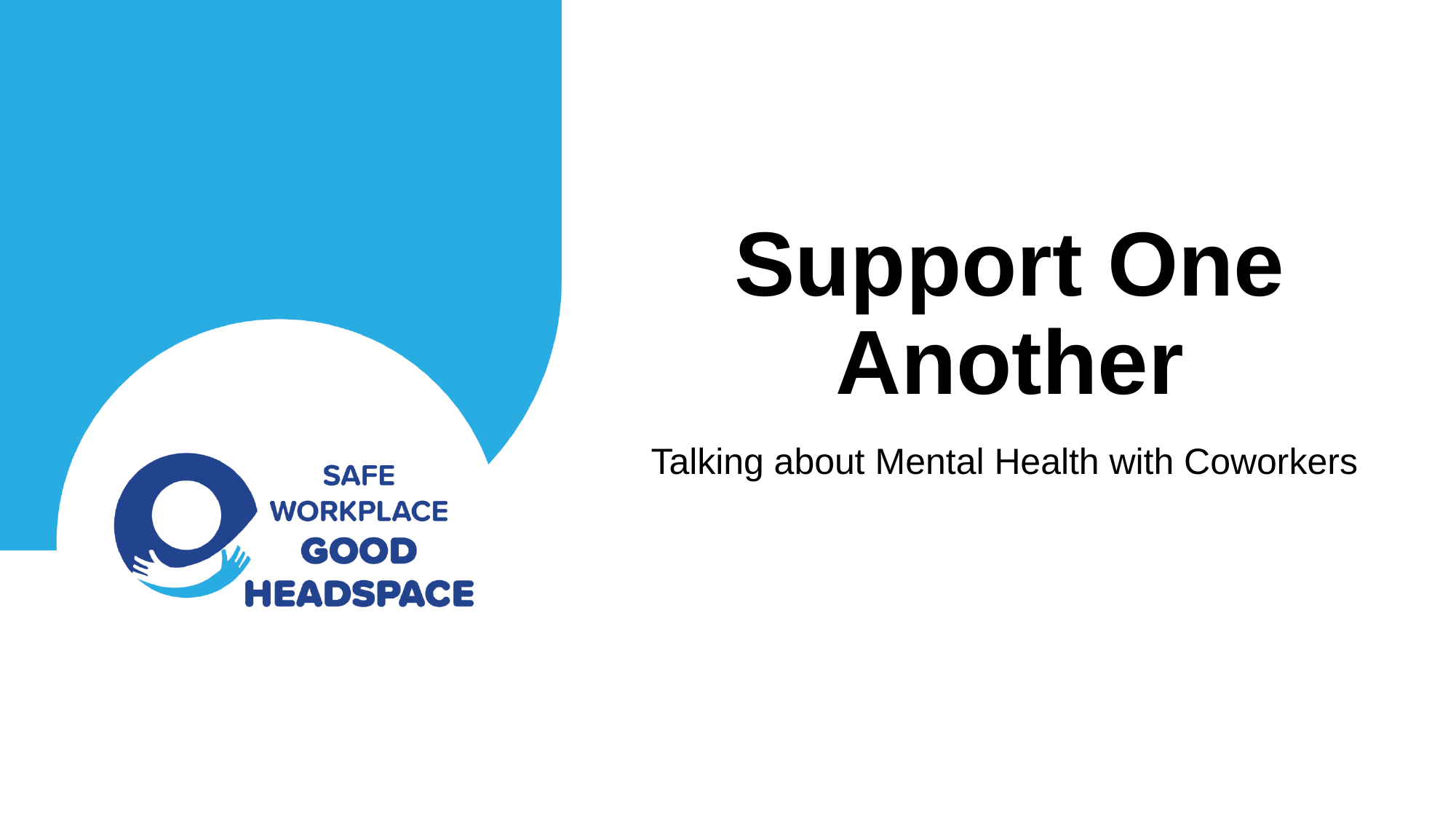

# Support One Another
Talking about Mental Health with Coworkers